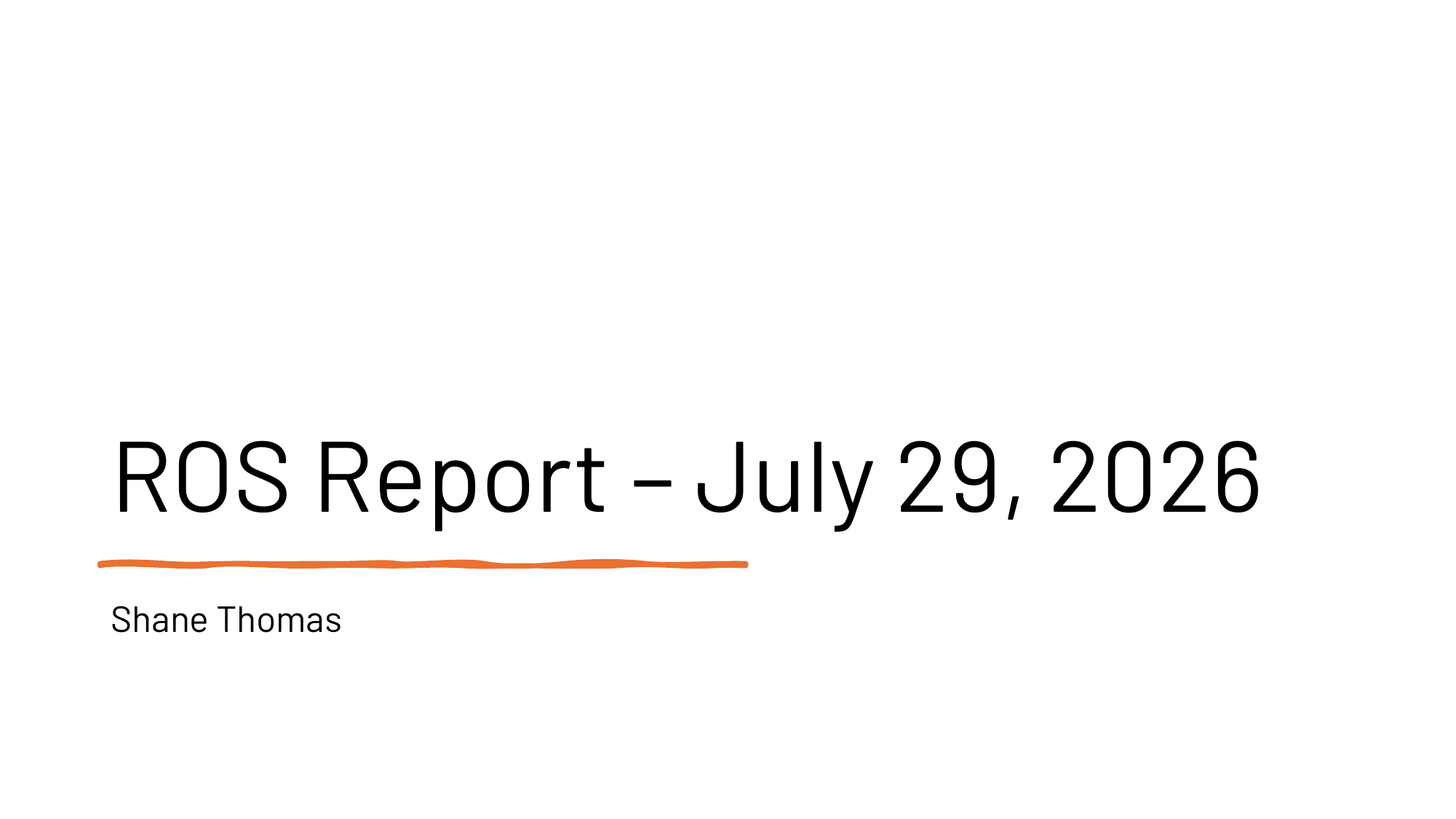

# ROS Report – July 29, 2026

Shane Thomas